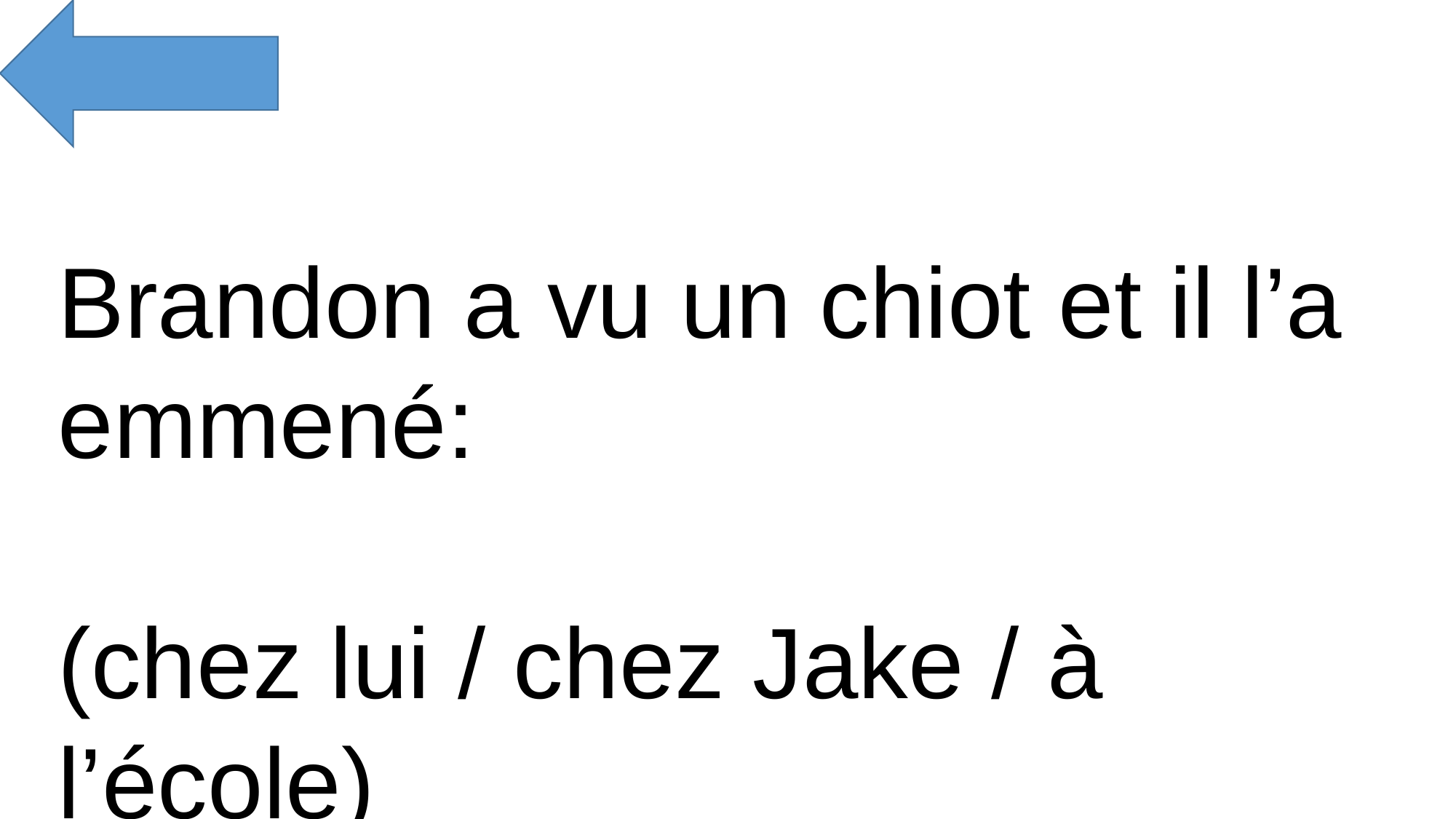

Brandon a vu un chiot et il l’a emmené:

(chez lui / chez Jake / à l’école)